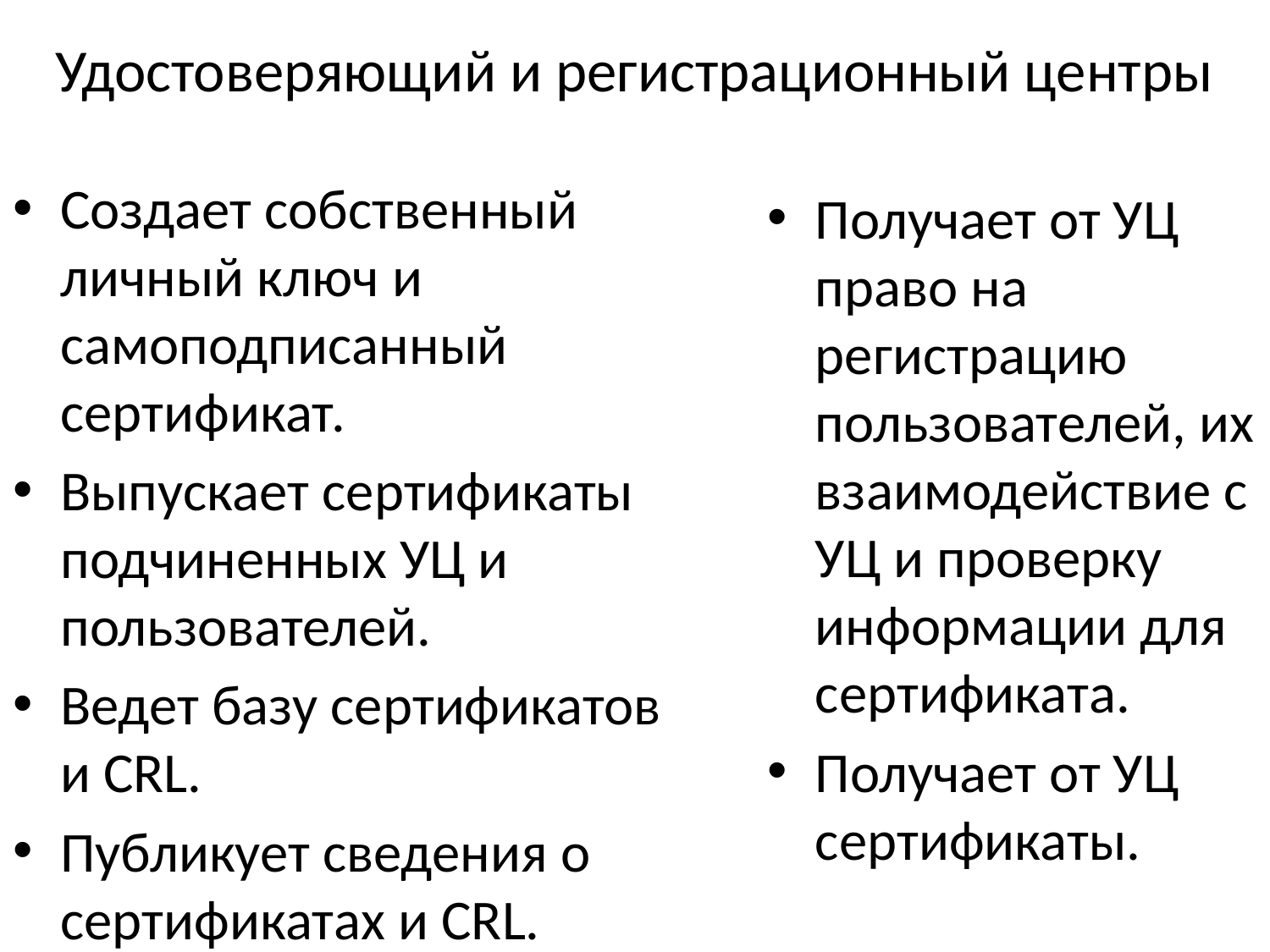

# Удостоверяющий и регистрационный центры
Создает собственный личный ключ и самоподписанный сертификат.
Выпускает сертификаты подчиненных УЦ и пользователей.
Ведет базу сертификатов и CRL.
Публикует сведения о сертификатах и CRL.
Получает от УЦ право на регистрацию пользователей, их взаимодействие с УЦ и проверку информации для сертификата.
Получает от УЦ сертификаты.